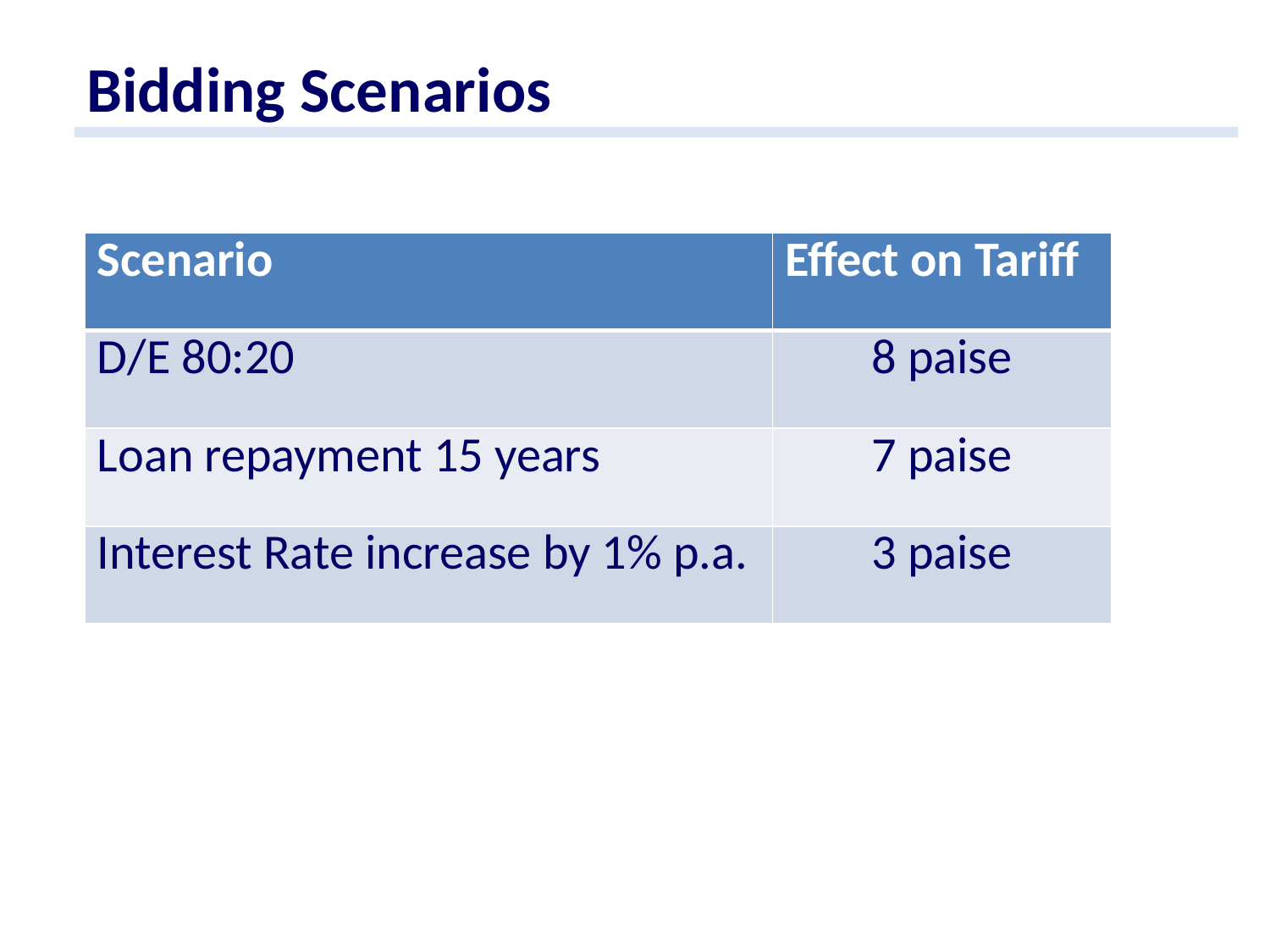

Bidding Scenarios

| Scenario | Effect on Tariff |
| --- | --- |
| D/E 80:20 | 8 paise |
| Loan repayment 15 years | 7 paise |
| Interest Rate increase by 1% p.a. | 3 paise |